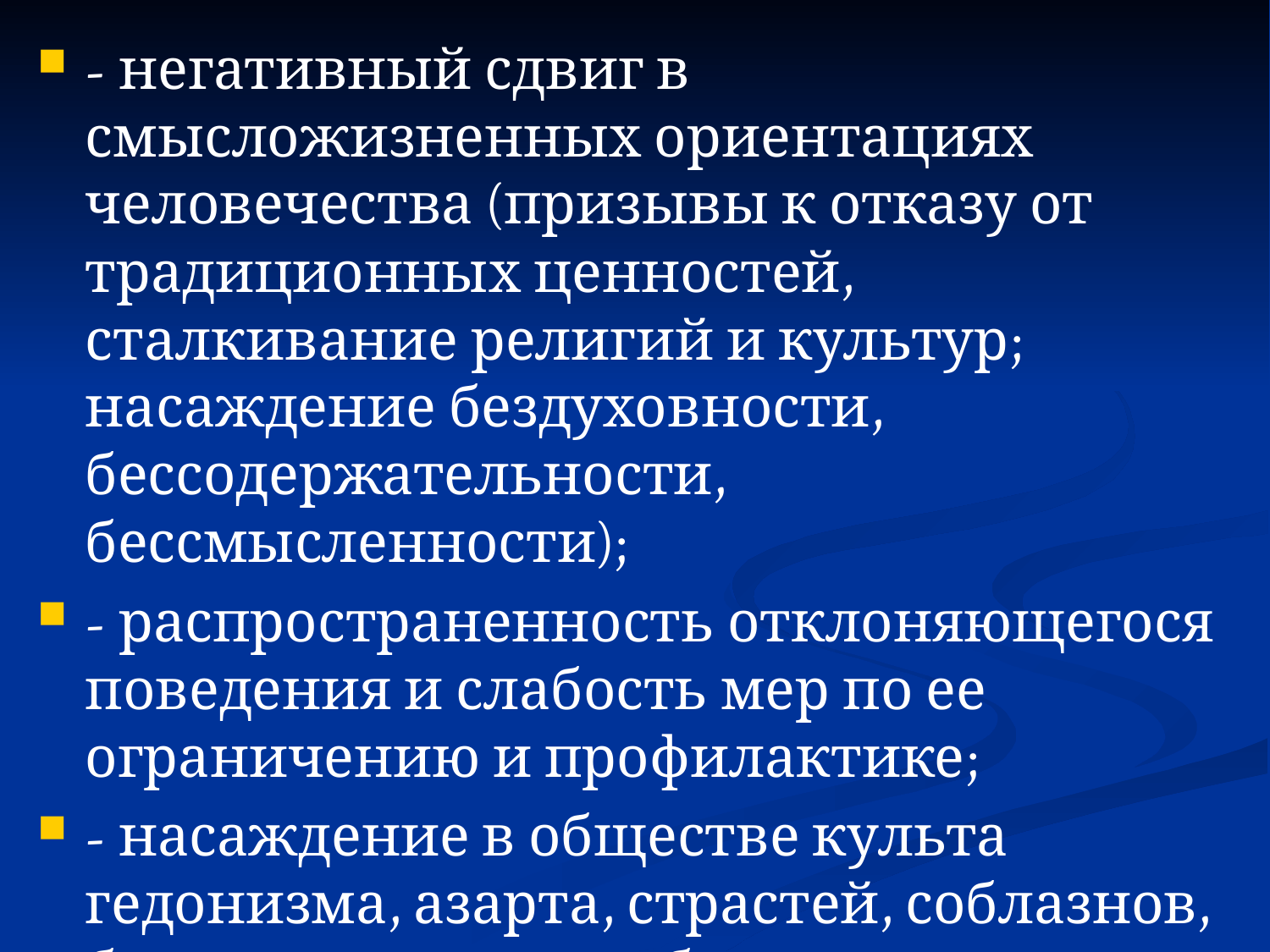

- негативный сдвиг в смысложизненных ориентациях человечества (призывы к отказу от традиционных ценностей, сталкивание религий и культур; насаждение бездуховности, бессодержательности, бессмысленности);
- распространенность отклоняющегося поведения и слабость мер по ее ограничению и профилактике;
- насаждение в обществе культа гедонизма, азарта, страстей, соблазнов, безудержного потребительства, неправедного обогащения и т.п.